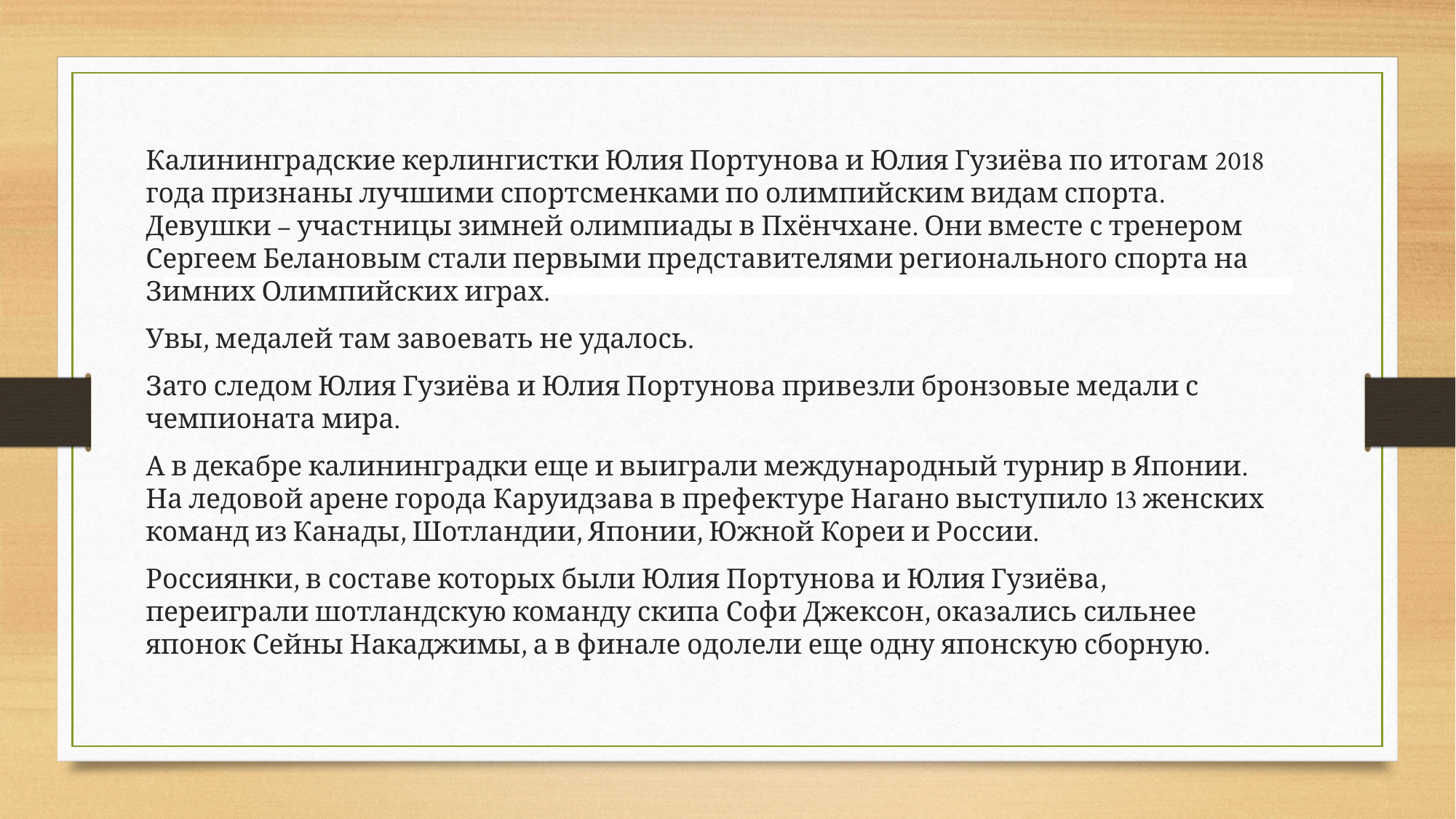

Калининградские керлингистки Юлия Портунова и Юлия Гузиёва по итогам 2018 года признаны лучшими спортсменками по олимпийским видам спорта. Девушки – участницы зимней олимпиады в Пхёнчхане. Они вместе с тренером Сергеем Белановым стали первыми представителями регионального спорта на Зимних Олимпийских играх.
Увы, медалей там завоевать не удалось.
Зато следом Юлия Гузиёва и Юлия Портунова привезли бронзовые медали с чемпионата мира.
А в декабре калининградки еще и выиграли международный турнир в Японии. На ледовой арене города Каруидзава в префектуре Нагано выступило 13 женских команд из Канады, Шотландии, Японии, Южной Кореи и России.
Россиянки, в составе которых были Юлия Портунова и Юлия Гузиёва, переиграли шотландскую команду скипа Софи Джексон, оказались сильнее японок Сейны Накаджимы, а в финале одолели еще одну японскую сборную.